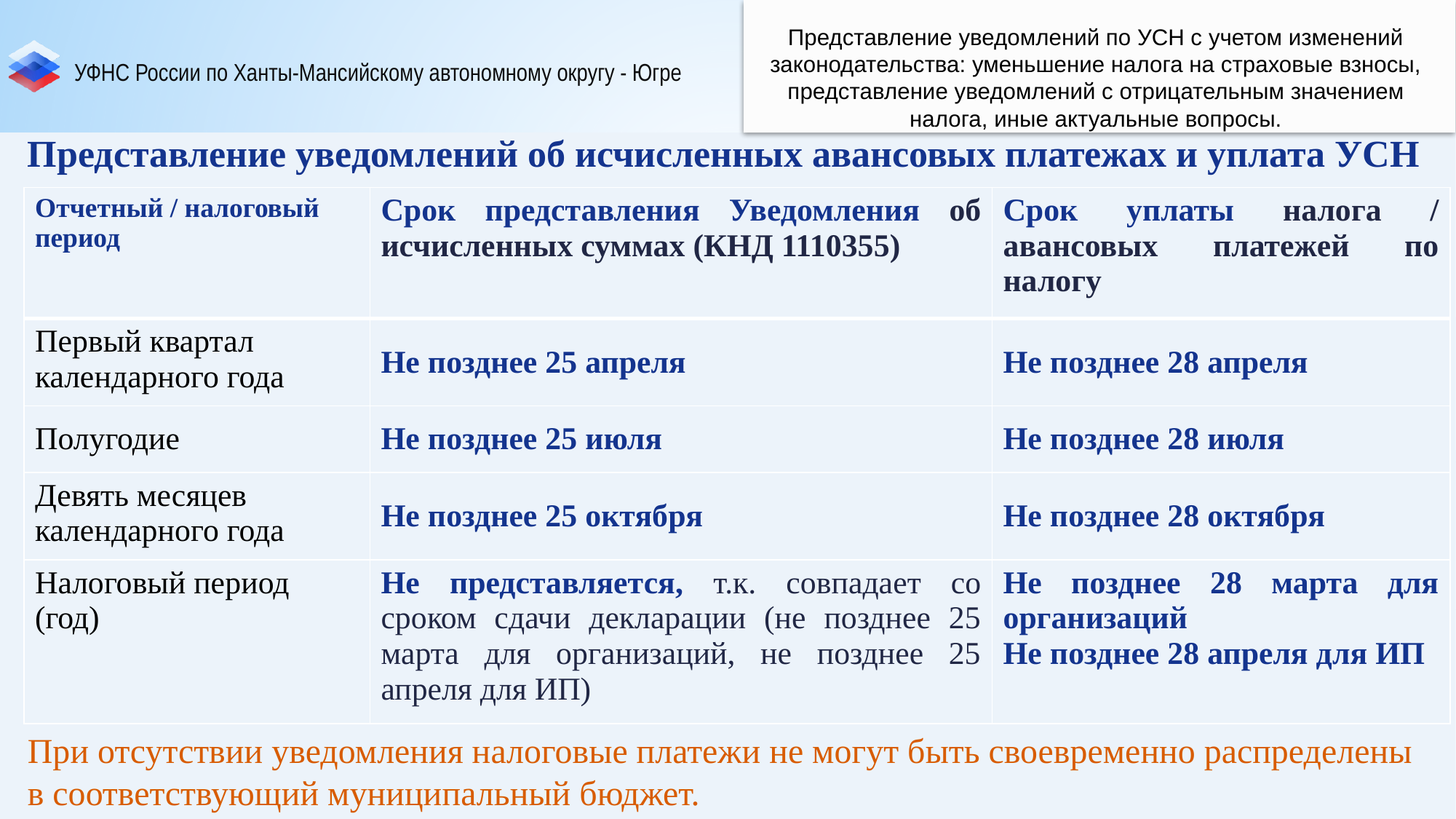

Представление уведомлений по УСН с учетом изменений законодательства: уменьшение налога на страховые взносы, представление уведомлений с отрицательным значением налога, иные актуальные вопросы.
Представление уведомлений об исчисленных авансовых платежах и уплата УСН
| Отчетный / налоговый период | Срок представления Уведомления об исчисленных суммах (КНД 1110355) | Срок уплаты налога / авансовых платежей по налогу |
| --- | --- | --- |
| Первый квартал календарного года | Не позднее 25 апреля | Не позднее 28 апреля |
| Полугодие | Не позднее 25 июля | Не позднее 28 июля |
| Девять месяцев календарного года | Не позднее 25 октября | Не позднее 28 октября |
| Налоговый период (год) | Не представляется, т.к. совпадает со сроком сдачи декларации (не позднее 25 марта для организаций, не позднее 25 апреля для ИП) | Не позднее 28 марта для организаций Не позднее 28 апреля для ИП |
При отсутствии уведомления налоговые платежи не могут быть своевременно распределены в соответствующий муниципальный бюджет.